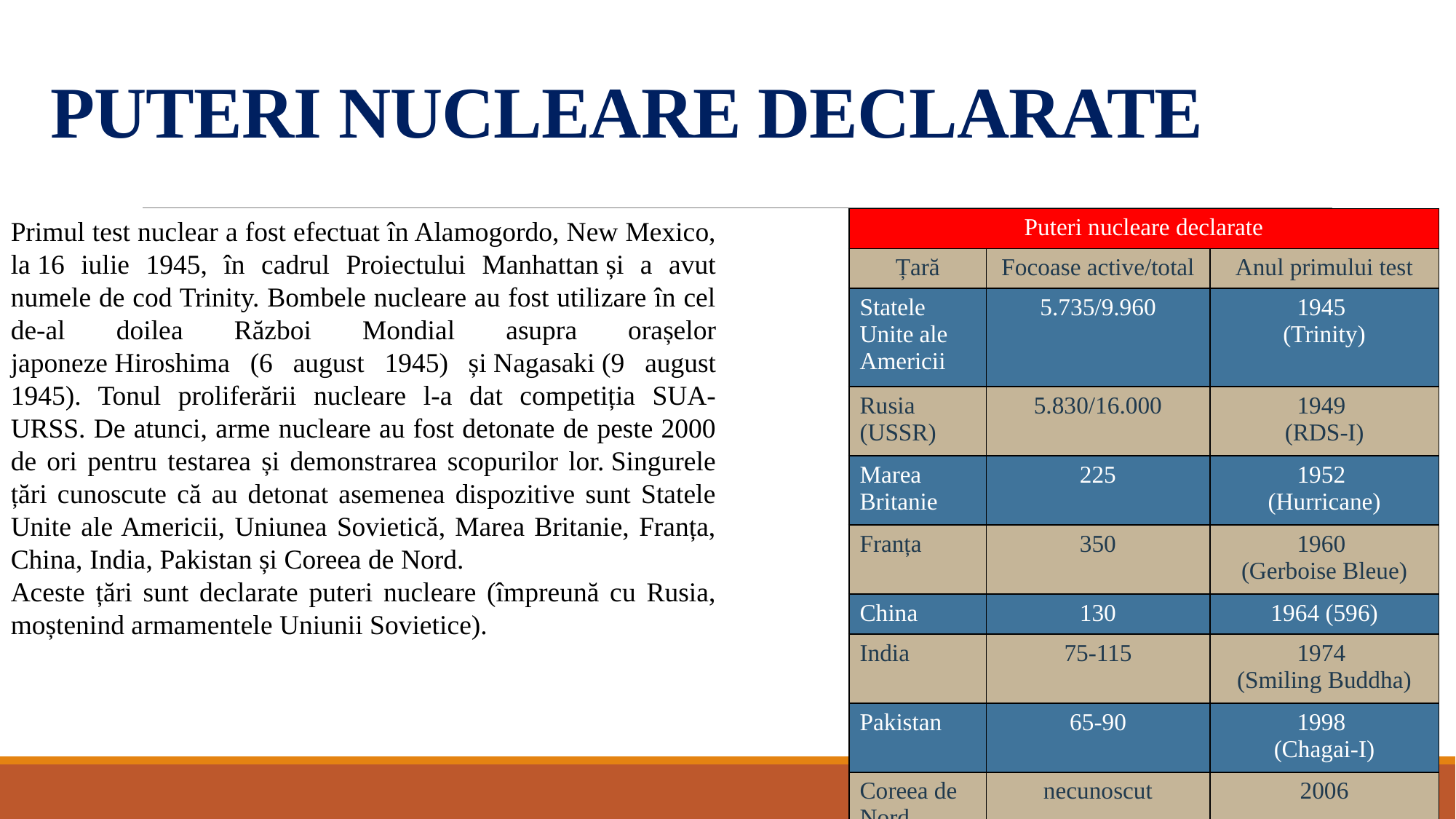

# PUTERI NUCLEARE DECLARATE
Primul test nuclear a fost efectuat în Alamogordo, New Mexico, la 16 iulie 1945, în cadrul Proiectului Manhattan și a avut numele de cod Trinity. Bombele nucleare au fost utilizare în cel de-al doilea Război Mondial asupra orașelor japoneze Hiroshima (6 august 1945) și Nagasaki (9 august 1945). Tonul proliferării nucleare l-a dat competiția SUA-URSS. De atunci, arme nucleare au fost detonate de peste 2000 de ori pentru testarea și demonstrarea scopurilor lor. Singurele țări cunoscute că au detonat asemenea dispozitive sunt Statele Unite ale Americii, Uniunea Sovietică, Marea Britanie, Franța, China, India, Pakistan și Coreea de Nord.
Aceste țări sunt declarate puteri nucleare (împreună cu Rusia, moștenind armamentele Uniunii Sovietice).
| Puteri nucleare declarate |  |  |
| --- | --- | --- |
| Țară | Focoase active/total | Anul primului test |
| Statele Unite ale Americii | 5.735/9.960 | 1945 (Trinity) |
| Rusia (USSR) | 5.830/16.000 | 1949 (RDS-I) |
| Marea Britanie | 225 | 1952 (Hurricane) |
| Franța | 350 | 1960 (Gerboise Bleue) |
| China | 130 | 1964 (596) |
| India | 75-115 | 1974 (Smiling Buddha) |
| Pakistan | 65-90 | 1998 (Chagai-I) |
| Coreea de Nord | necunoscut | 2006 |